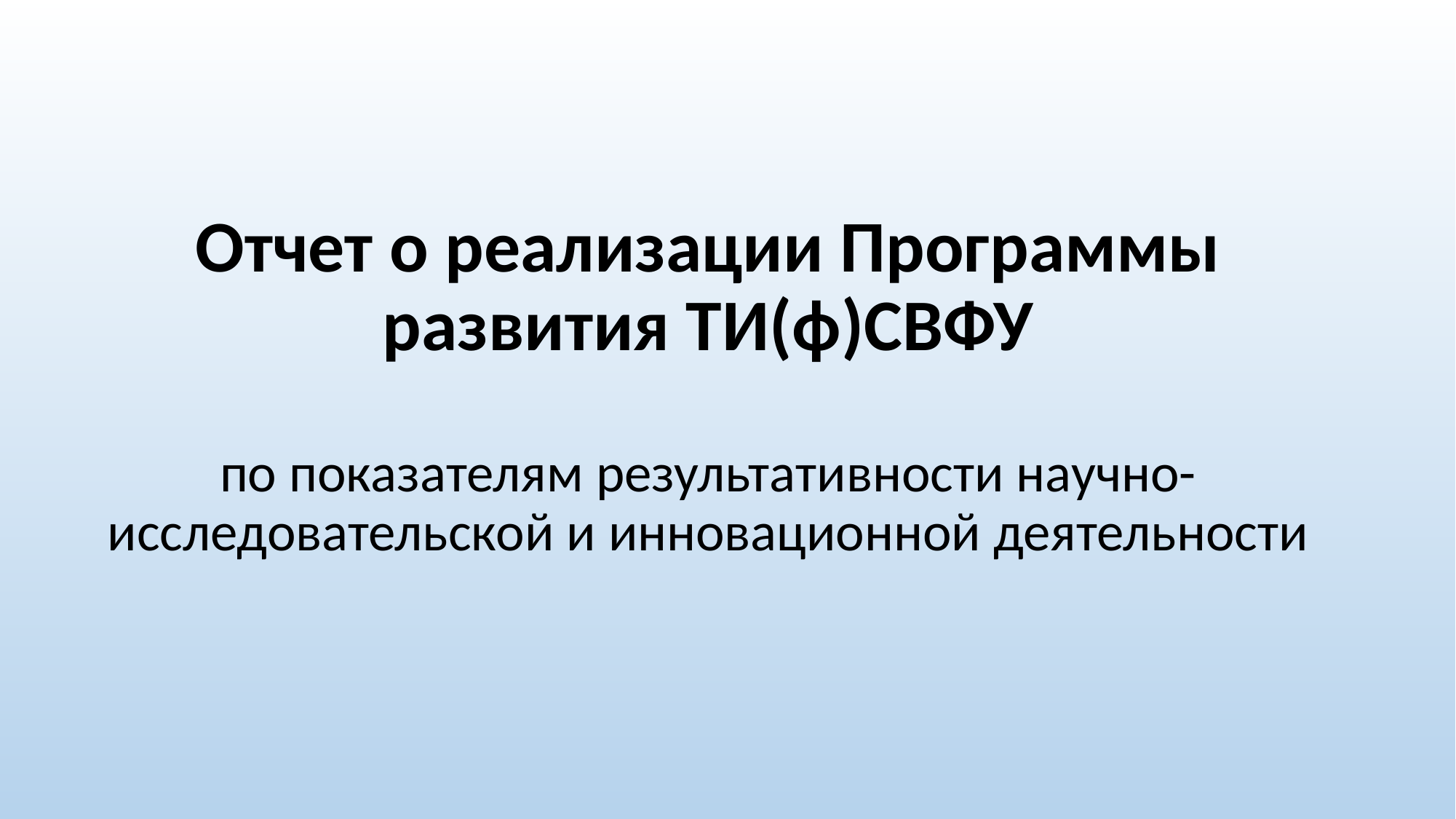

# Отчет о реализации Программы развития ТИ(ф)СВФУ по показателям результативности научно-исследовательской и инновационной деятельности